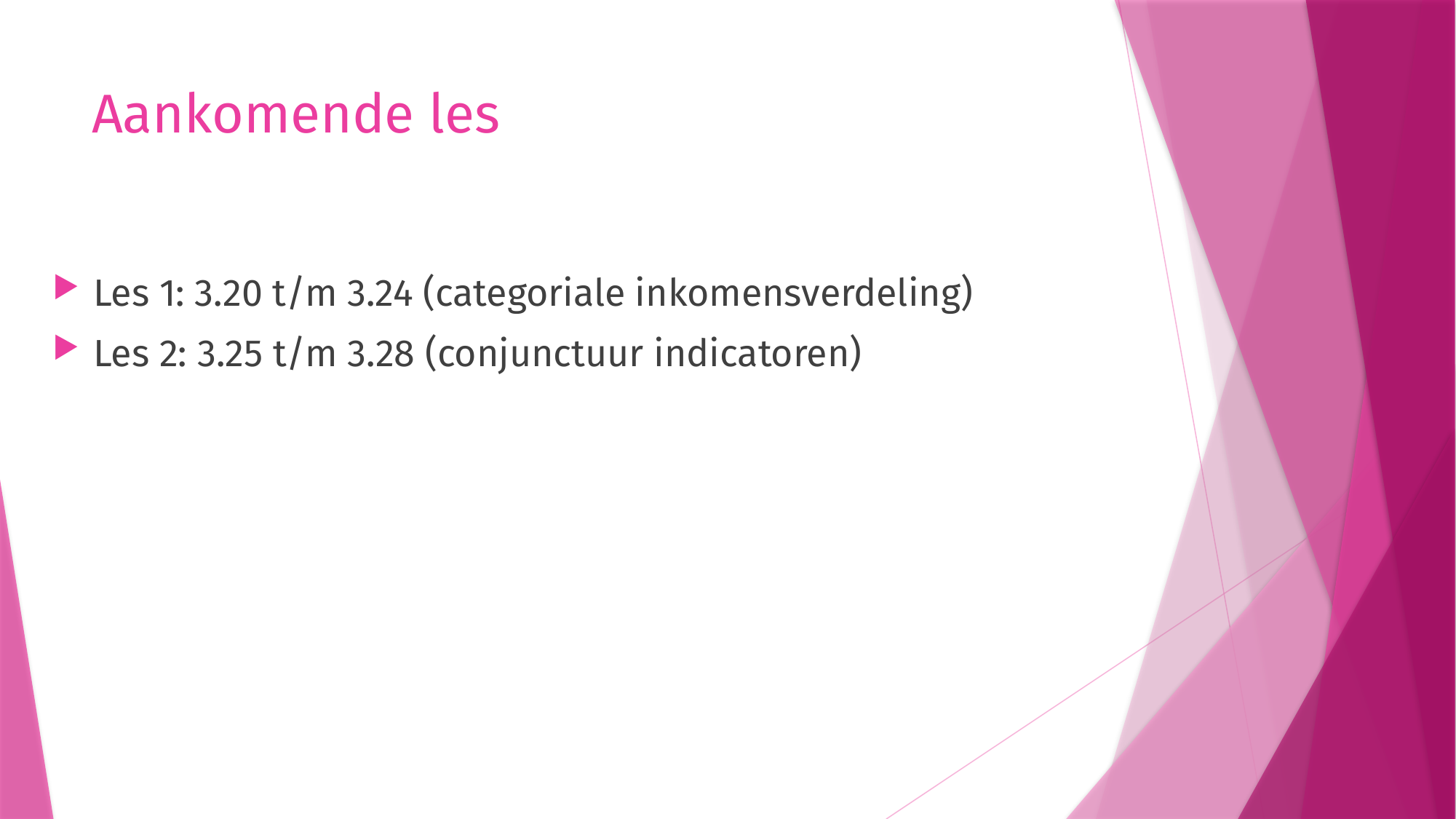

# Aankomende les
Les 1: 3.20 t/m 3.24 (categoriale inkomensverdeling)
Les 2: 3.25 t/m 3.28 (conjunctuur indicatoren)